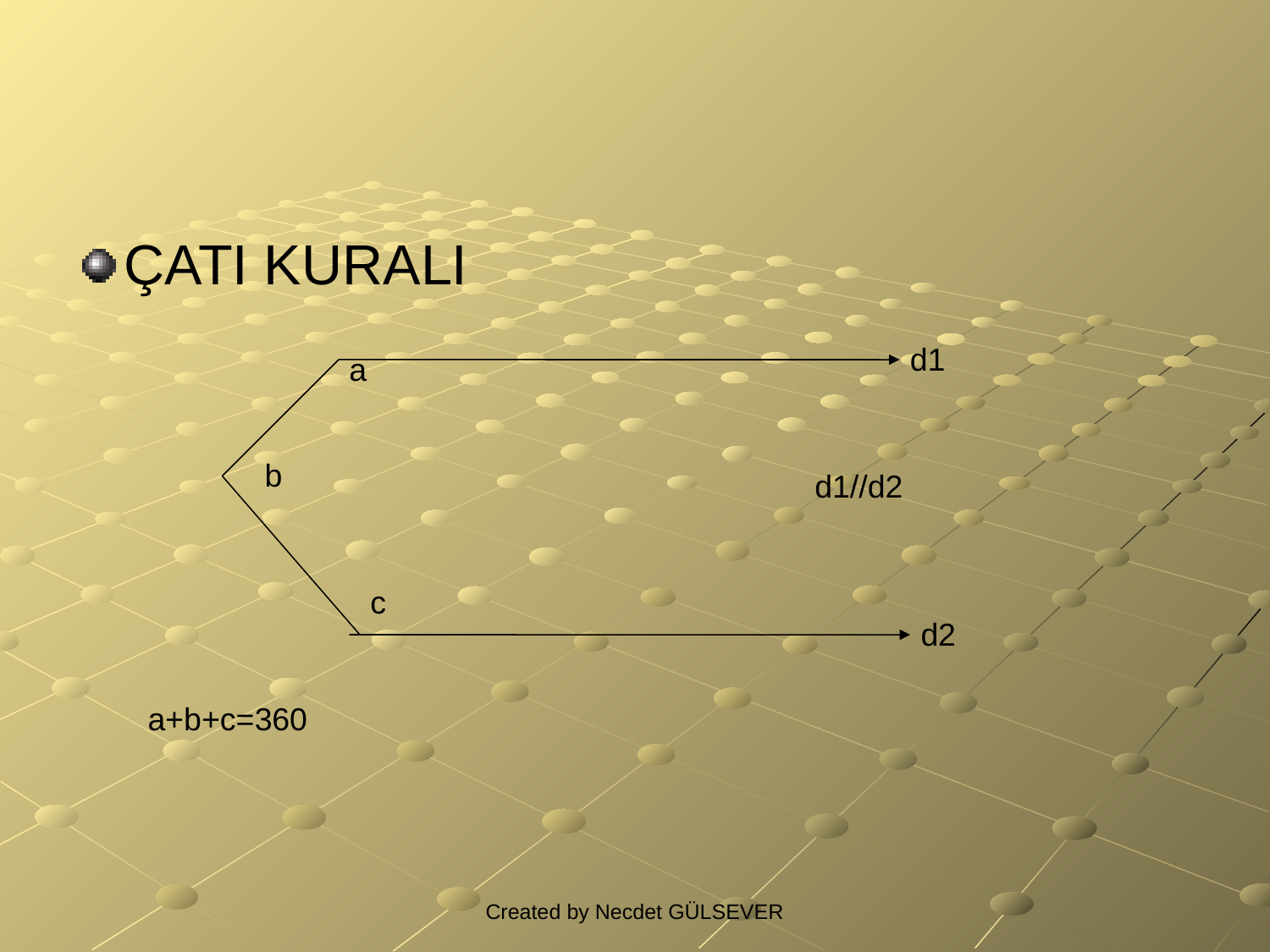

#
ÇATI KURALI
d1
a

b
d1//d2

c
d2

a+b+c=360
Created by Necdet GÜLSEVER